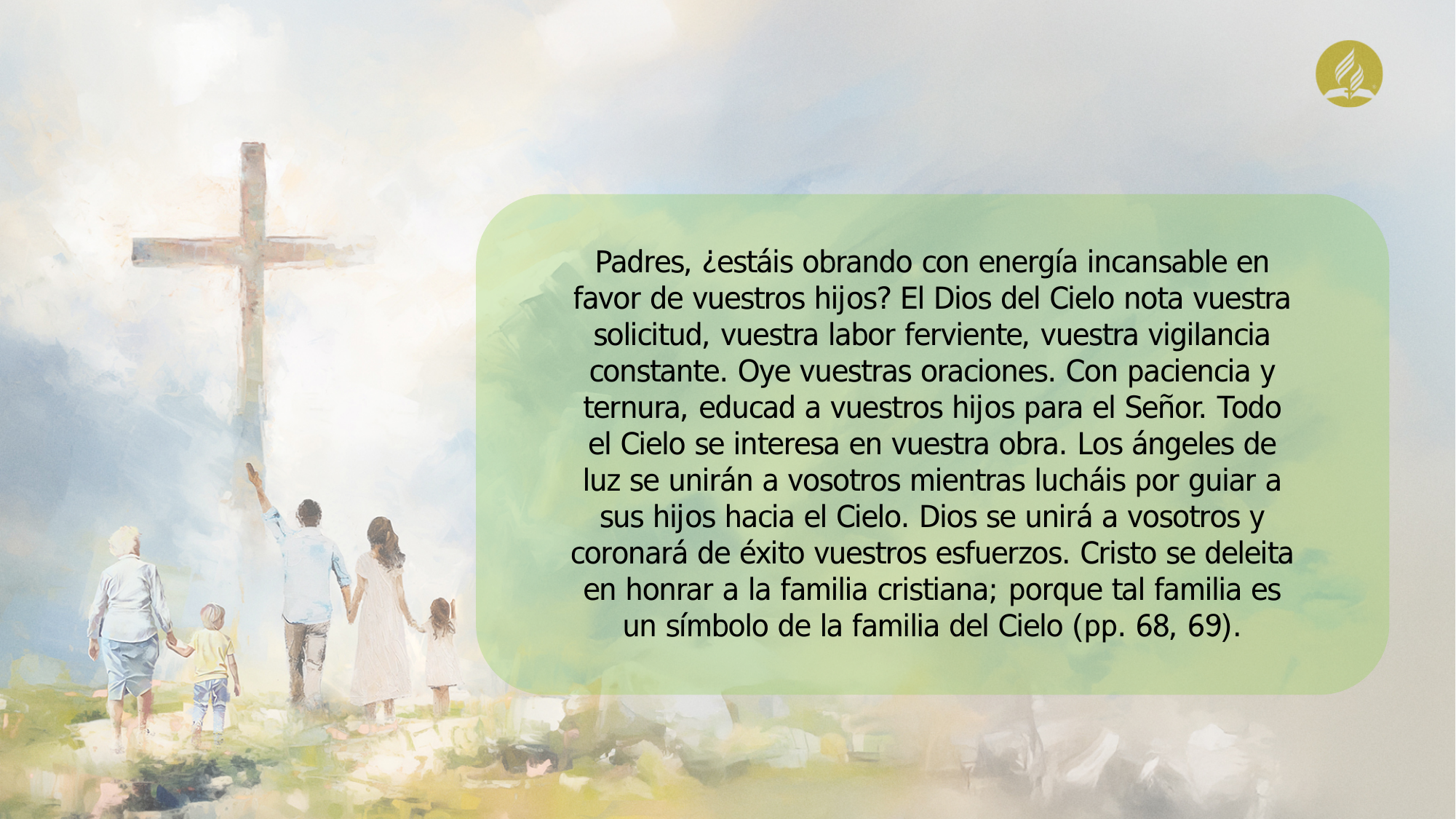

Padres, ¿estáis obrando con energía incansable en favor de vuestros hijos? El Dios del Cielo nota vuestra solicitud, vuestra labor ferviente, vuestra vigilancia constante. Oye vuestras oraciones. Con paciencia y ternura, educad a vuestros hijos para el Señor. Todo el Cielo se interesa en vuestra obra. Los ángeles de luz se unirán a vosotros mientras lucháis por guiar a sus hijos hacia el Cielo. Dios se unirá a vosotros y coronará de éxito vuestros esfuerzos. Cristo se deleita en honrar a la familia cristiana; porque tal familia es un símbolo de la familia del Cielo (pp. 68, 69).